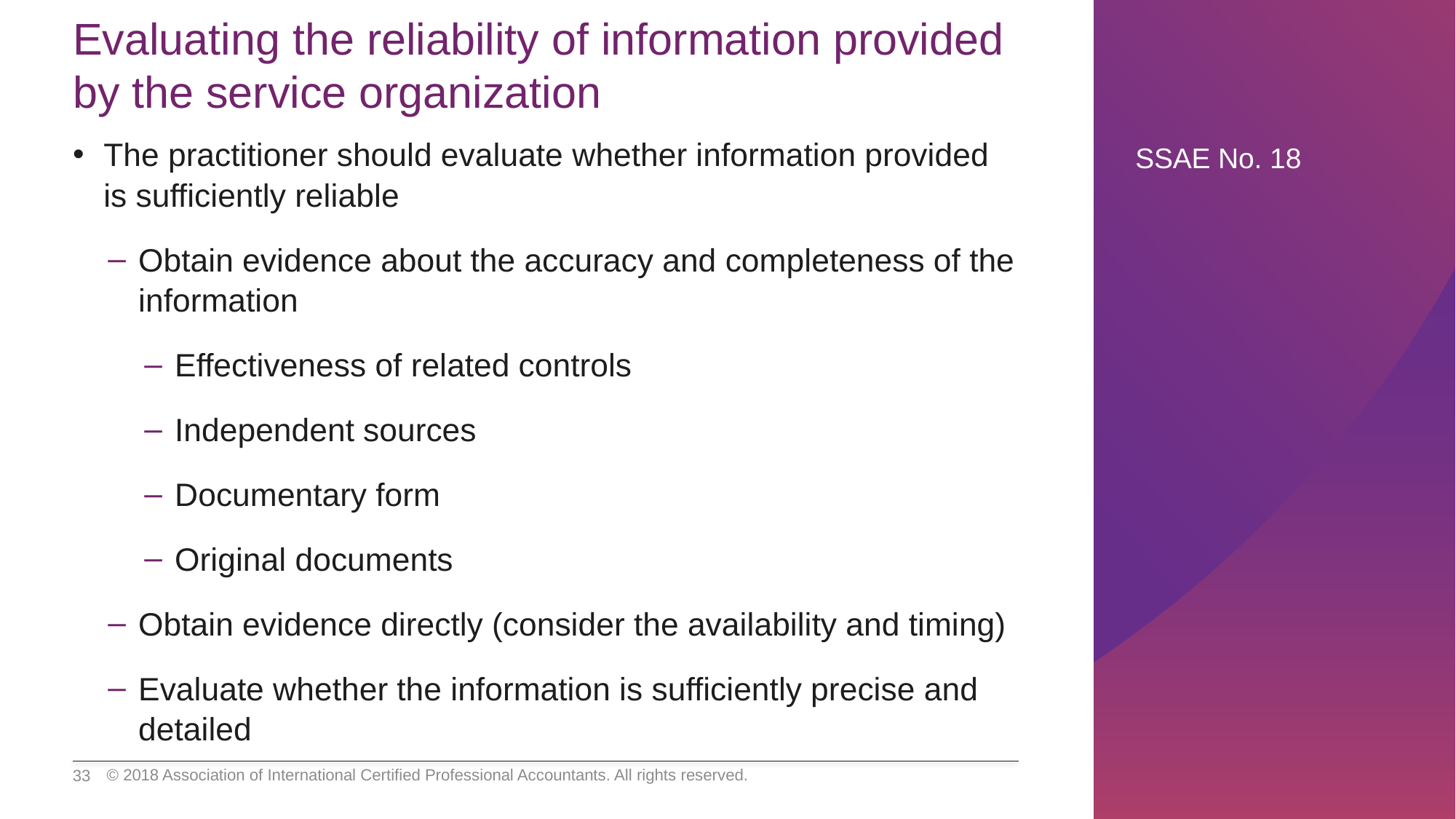

# Evaluating the reliability of information provided by the service organization
The practitioner should evaluate whether information provided is sufficiently reliable
Obtain evidence about the accuracy and completeness of the information
Effectiveness of related controls
Independent sources
Documentary form
Original documents
Obtain evidence directly (consider the availability and timing)
Evaluate whether the information is sufficiently precise and detailed
SSAE No. 18
© 2018 Association of International Certified Professional Accountants. All rights reserved.
33